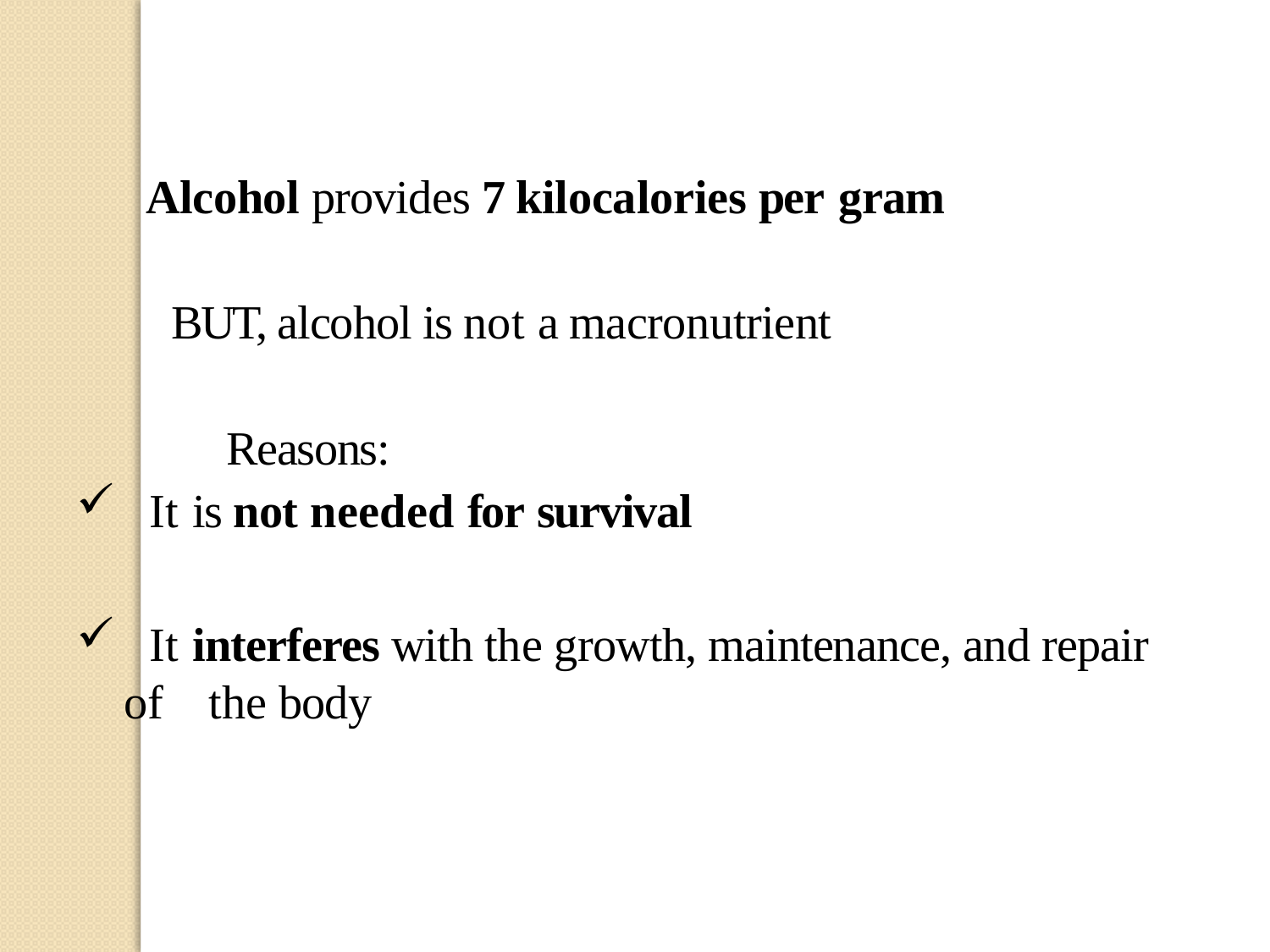

Alcohol provides 7 kilocalories per gram
BUT, alcohol is not a macronutrient          Reasons:
  It is not needed for survival

  It interferes with the growth, maintenance, and repair  of	the body